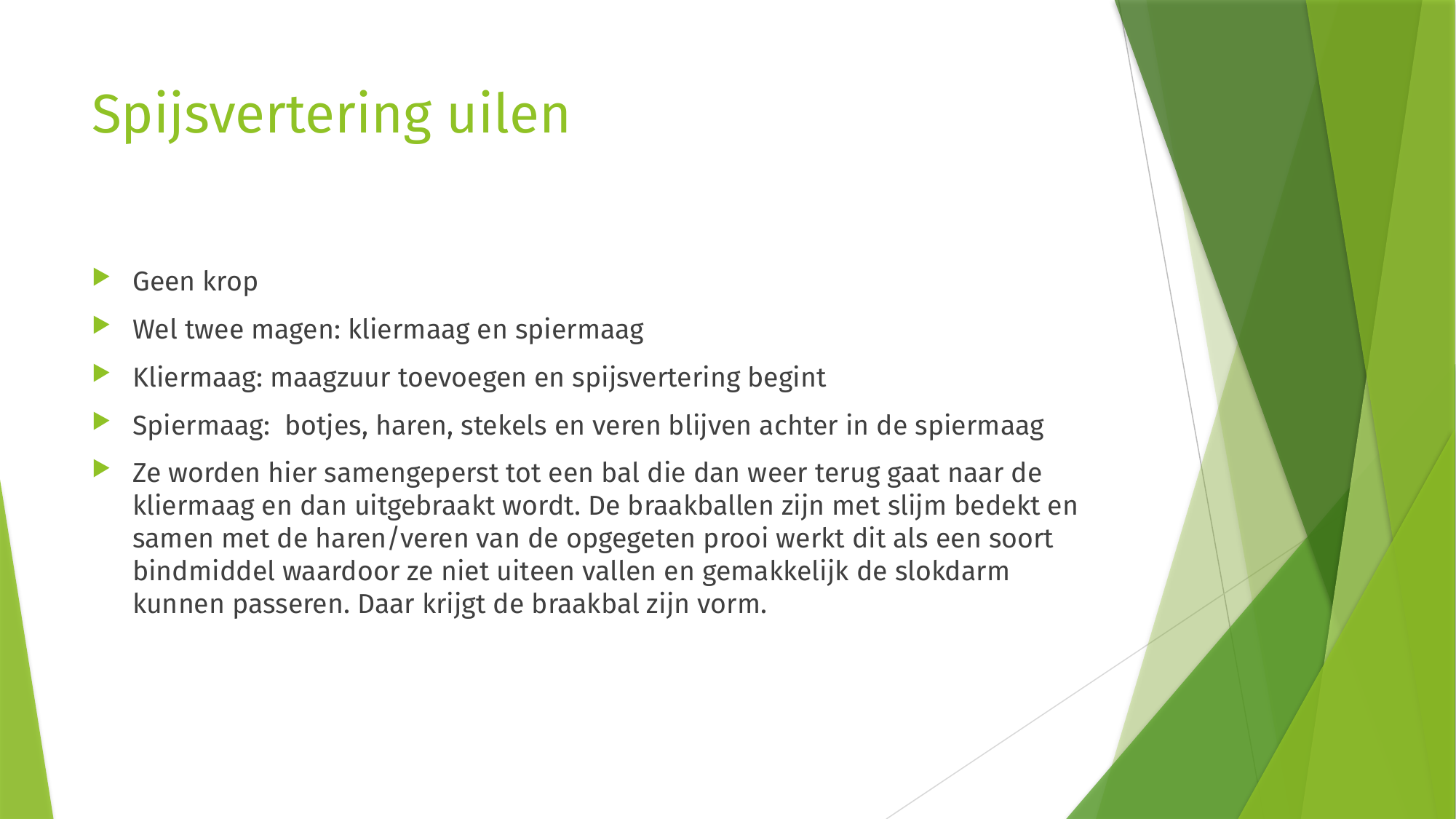

# Spijsvertering uilen
Geen krop
Wel twee magen: kliermaag en spiermaag
Kliermaag: maagzuur toevoegen en spijsvertering begint
Spiermaag:  botjes, haren, stekels en veren blijven achter in de spiermaag
Ze worden hier samengeperst tot een bal die dan weer terug gaat naar de kliermaag en dan uitgebraakt wordt. De braakballen zijn met slijm bedekt en samen met de haren/veren van de opgegeten prooi werkt dit als een soort bindmiddel waardoor ze niet uiteen vallen en gemakkelijk de slokdarm kunnen passeren. Daar krijgt de braakbal zijn vorm.